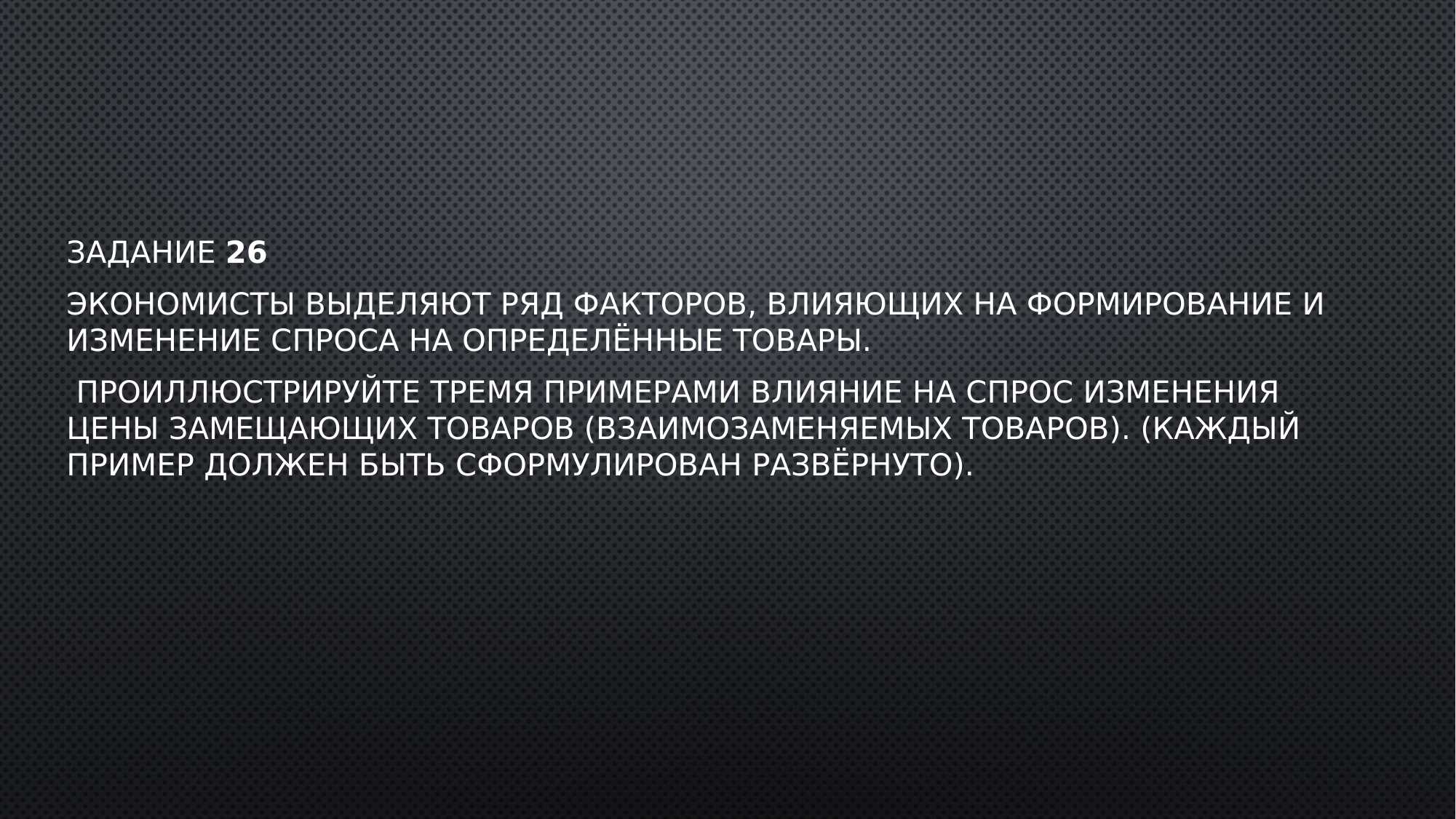

ЗАДАНИЕ 26
Экономисты выделяют ряд факторов, влияющих на формирование и изменение спроса на определённые товары.
 Проиллюстрируйте тремя примерами влияние на спрос изменения цены замещающих товаров (взаимозаменяемых товаров). (Каждый пример должен быть сформулирован развёрнуто).